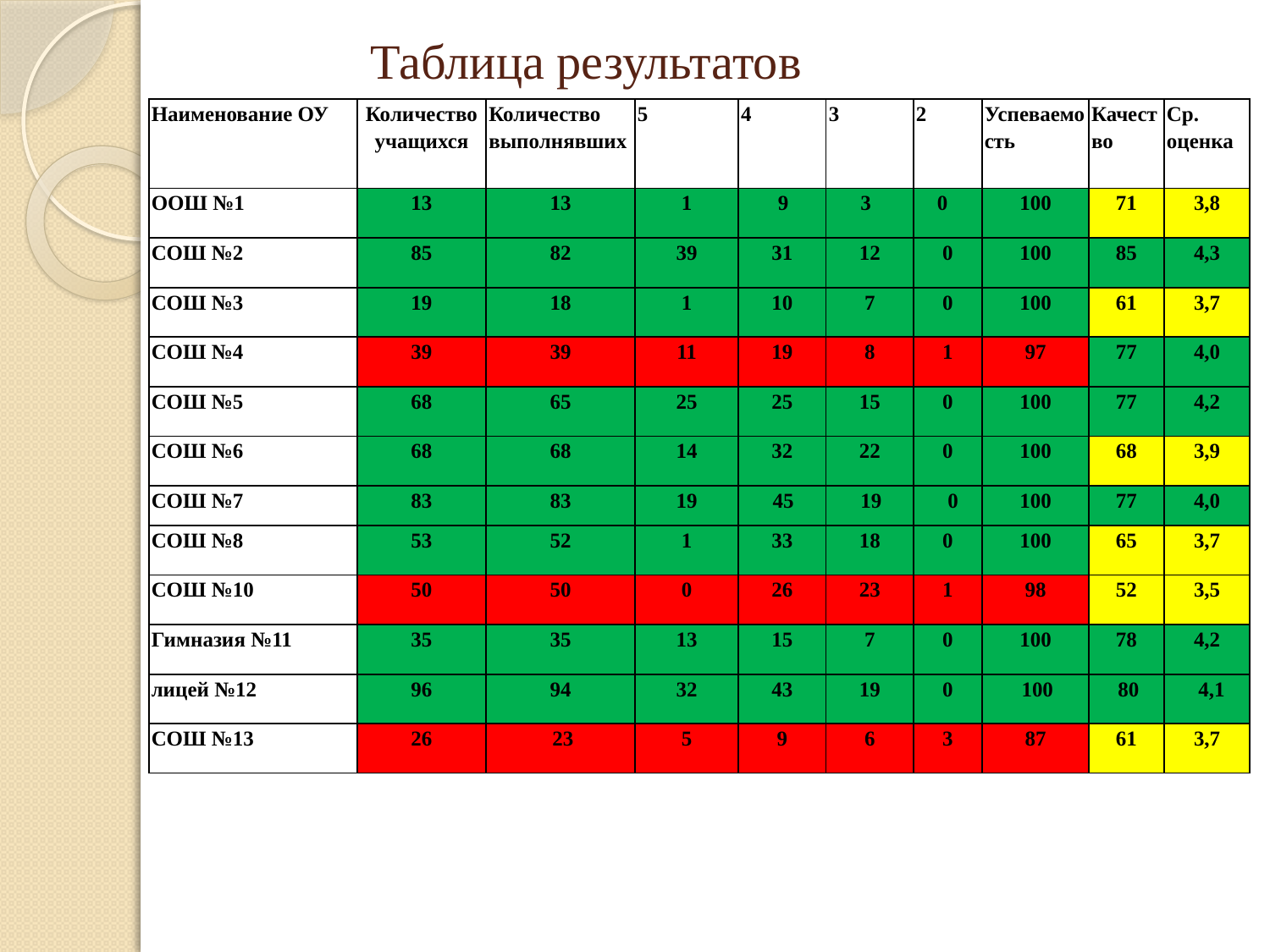

# Таблица результатов
| Наименование ОУ | Количество учащихся | Количество выполнявших | 5 | 4 | 3 | 2 | Успеваемость | Качество | Ср. оценка |
| --- | --- | --- | --- | --- | --- | --- | --- | --- | --- |
| ООШ №1 | 13 | 13 | 1 | 9 | 3 | 0 | 100 | 71 | 3,8 |
| СОШ №2 | 85 | 82 | 39 | 31 | 12 | 0 | 100 | 85 | 4,3 |
| СОШ №3 | 19 | 18 | 1 | 10 | 7 | 0 | 100 | 61 | 3,7 |
| СОШ №4 | 39 | 39 | 11 | 19 | 8 | 1 | 97 | 77 | 4,0 |
| СОШ №5 | 68 | 65 | 25 | 25 | 15 | 0 | 100 | 77 | 4,2 |
| СОШ №6 | 68 | 68 | 14 | 32 | 22 | 0 | 100 | 68 | 3,9 |
| СОШ №7 | 83 | 83 | 19 | 45 | 19 | 0 | 100 | 77 | 4,0 |
| СОШ №8 | 53 | 52 | 1 | 33 | 18 | 0 | 100 | 65 | 3,7 |
| СОШ №10 | 50 | 50 | 0 | 26 | 23 | 1 | 98 | 52 | 3,5 |
| Гимназия №11 | 35 | 35 | 13 | 15 | 7 | 0 | 100 | 78 | 4,2 |
| лицей №12 | 96 | 94 | 32 | 43 | 19 | 0 | 100 | 80 | 4,1 |
| СОШ №13 | 26 | 23 | 5 | 9 | 6 | 3 | 87 | 61 | 3,7 |